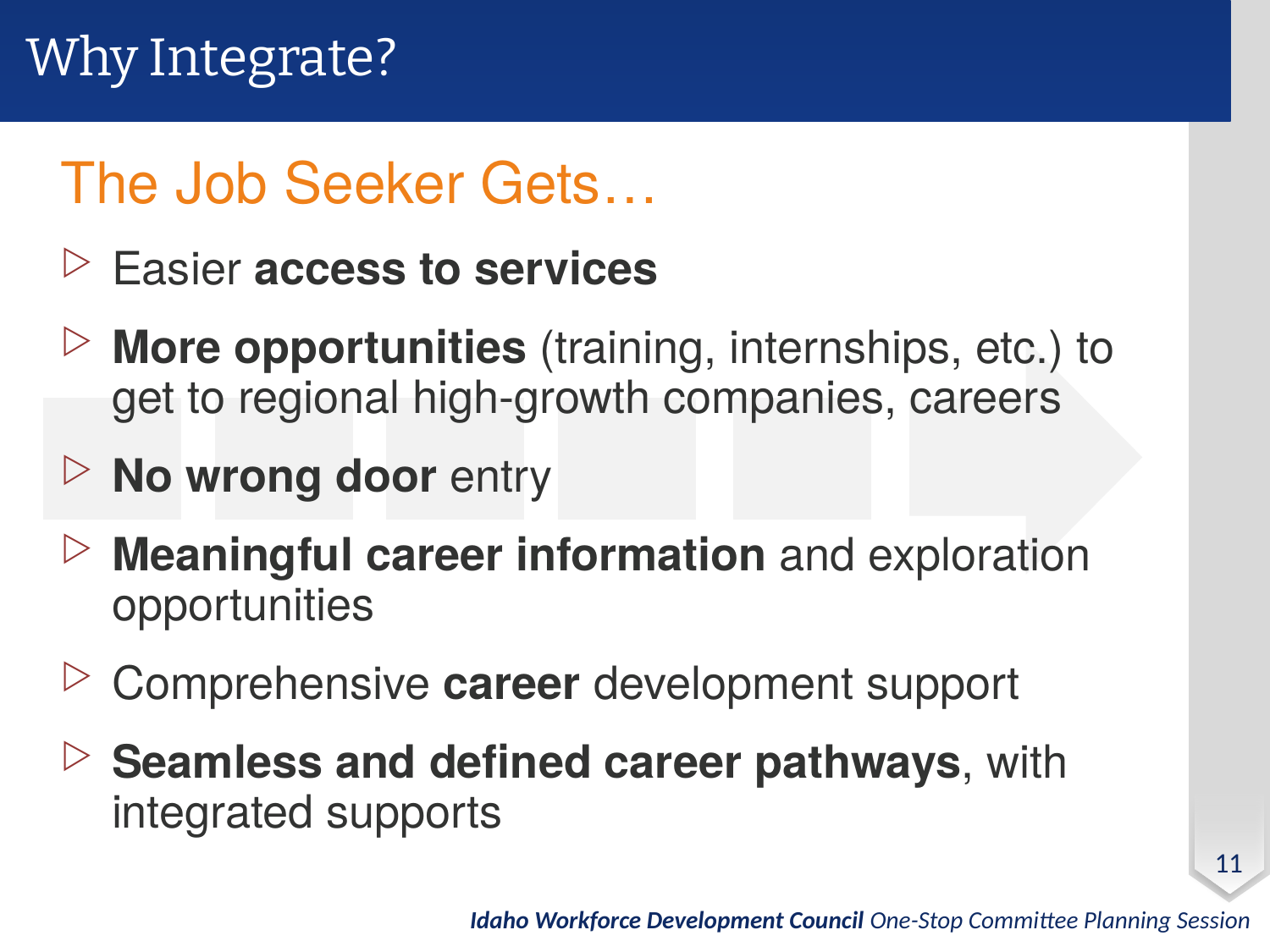

# Why Integrate?
The Job Seeker Gets…
Easier access to services
More opportunities (training, internships, etc.) to get to regional high-growth companies, careers
No wrong door entry
Meaningful career information and exploration opportunities
Comprehensive career development support
Seamless and defined career pathways, with integrated supports

11